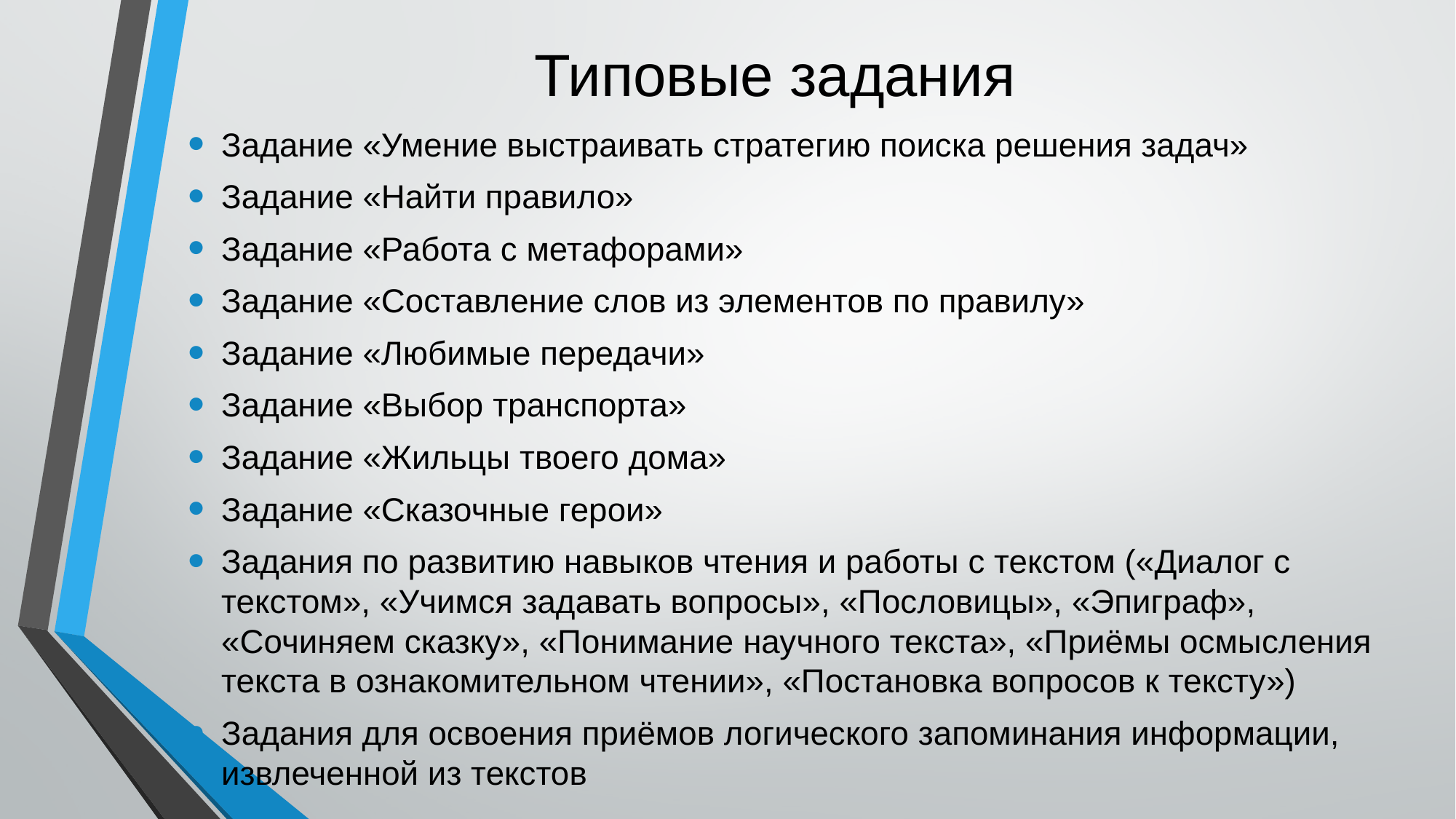

# Типовые задания
Задание «Умение выстраивать стратегию поиска решения задач»
Задание «Найти правило»
Задание «Работа с метафорами»
Задание «Составление слов из элементов по правилу»
Задание «Любимые передачи»
Задание «Выбор транспорта»
Задание «Жильцы твоего дома»
Задание «Сказочные герои»
Задания по развитию навыков чтения и работы с текстом («Диалог с текстом», «Учимся задавать вопросы», «Пословицы», «Эпиграф», «Сочиняем сказку», «Понимание научного текста», «Приёмы осмысления текста в ознакомительном чтении», «Постановка вопросов к тексту»)
Задания для освоения приёмов логического запоминания информации, извлеченной из текстов